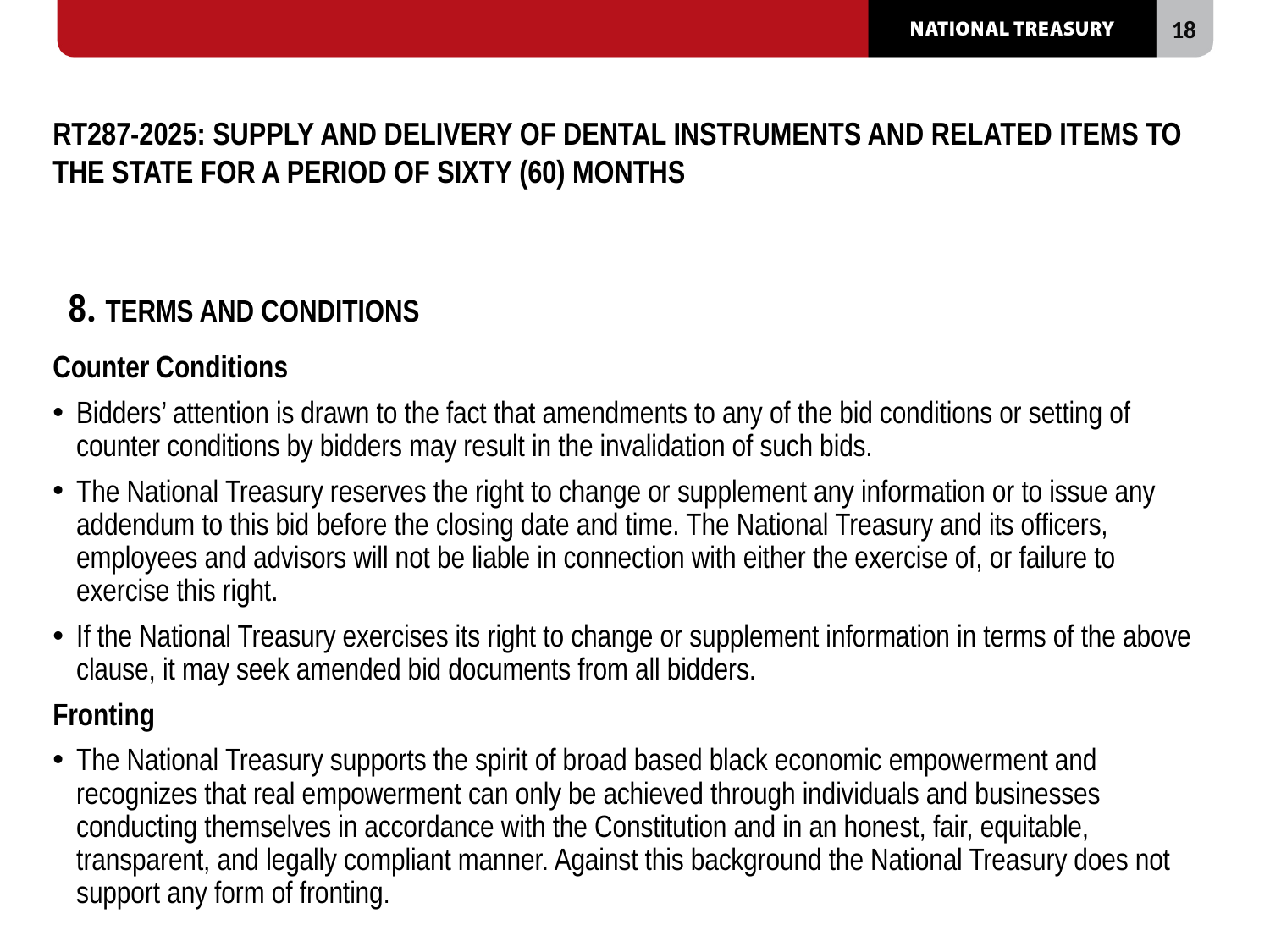

# RT287-2025: SUPPLY AND DELIVERY OF DENTAL INSTRUMENTS AND RELATED ITEMS TO THE STATE FOR A PERIOD OF SIXTY (60) MONTHS
8. TERMS AND CONDITIONS
Counter Conditions
Bidders’ attention is drawn to the fact that amendments to any of the bid conditions or setting of counter conditions by bidders may result in the invalidation of such bids.
The National Treasury reserves the right to change or supplement any information or to issue any addendum to this bid before the closing date and time. The National Treasury and its officers, employees and advisors will not be liable in connection with either the exercise of, or failure to exercise this right.
If the National Treasury exercises its right to change or supplement information in terms of the above clause, it may seek amended bid documents from all bidders.
Fronting
The National Treasury supports the spirit of broad based black economic empowerment and recognizes that real empowerment can only be achieved through individuals and businesses conducting themselves in accordance with the Constitution and in an honest, fair, equitable, transparent, and legally compliant manner. Against this background the National Treasury does not support any form of fronting.